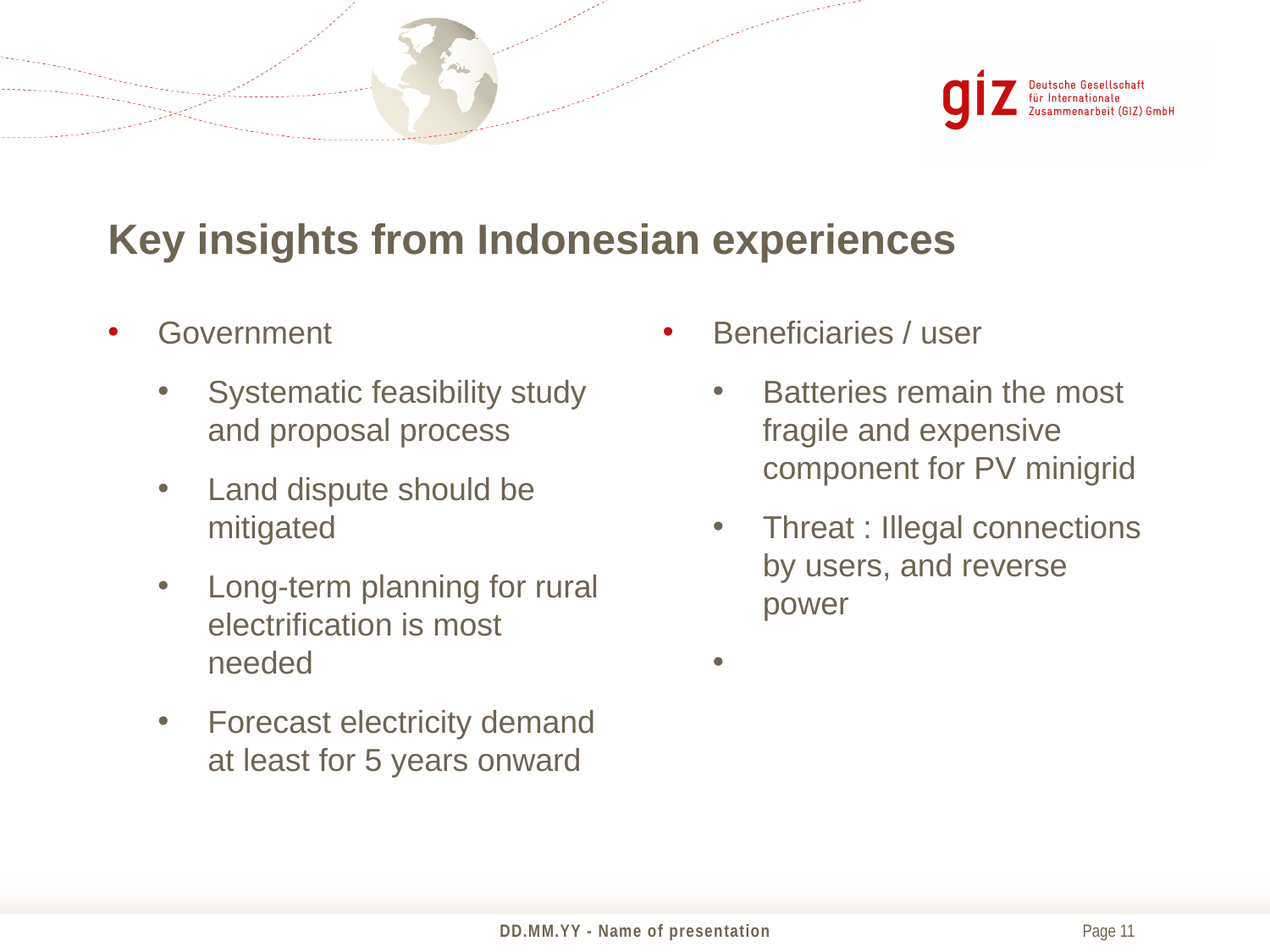

# Key insights from Indonesian experiences
Government
Systematic feasibility study and proposal process
Land dispute should be mitigated
Long-term planning for rural electrification is most needed
Forecast electricity demand at least for 5 years onward

Beneficiaries / user
Batteries remain the most fragile and expensive component for PV minigrid
Threat : Illegal connections by users, and reverse power

DD.MM.YY - Name of presentation